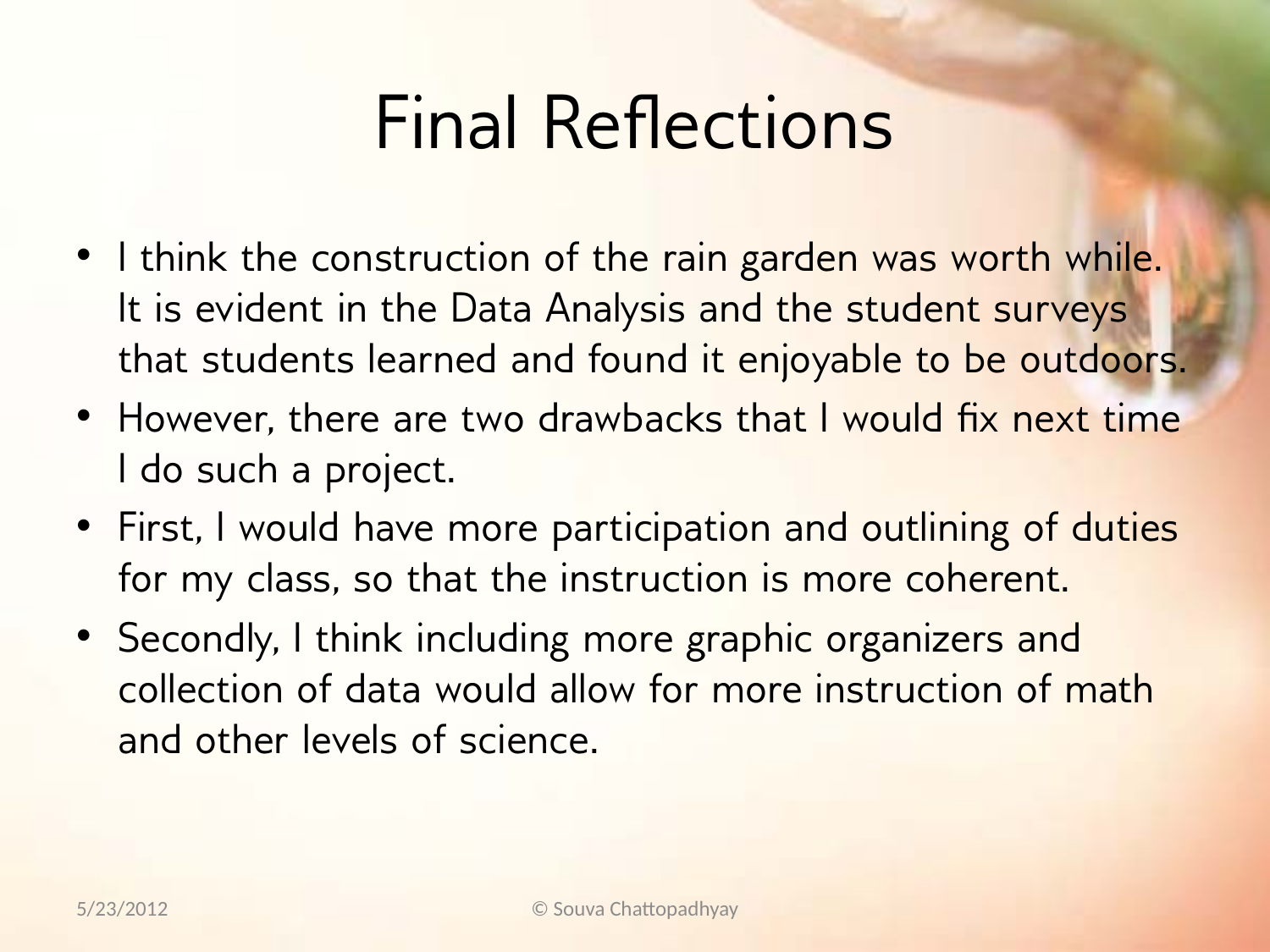

# Final Reflections
I think the construction of the rain garden was worth while.  It is evident in the Data Analysis and the student surveys that students learned and found it enjoyable to be outdoors.
However, there are two drawbacks that I would fix next time I do such a project.
First, I would have more participation and outlining of duties for my class, so that the instruction is more coherent.
Secondly, I think including more graphic organizers and collection of data would allow for more instruction of math and other levels of science.
5/23/2012
© Souva Chattopadhyay